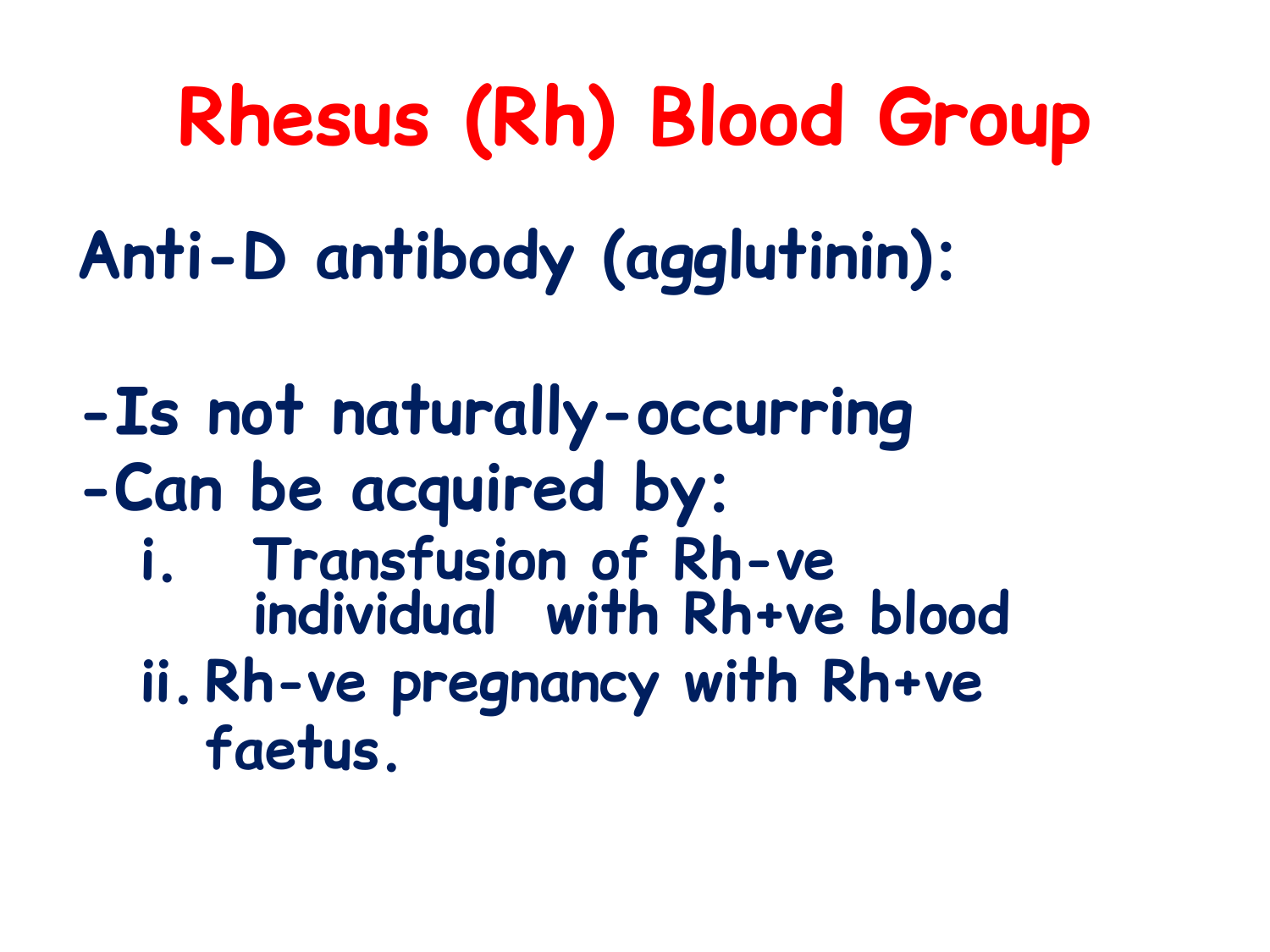

# Rhesus (Rh) Blood Group
Anti-D antibody (agglutinin):

-Is not naturally-occurring
-Can be acquired by:
Transfusion of Rh-ve individual  with Rh+ve blood
Rh-ve pregnancy with Rh+ve faetus.